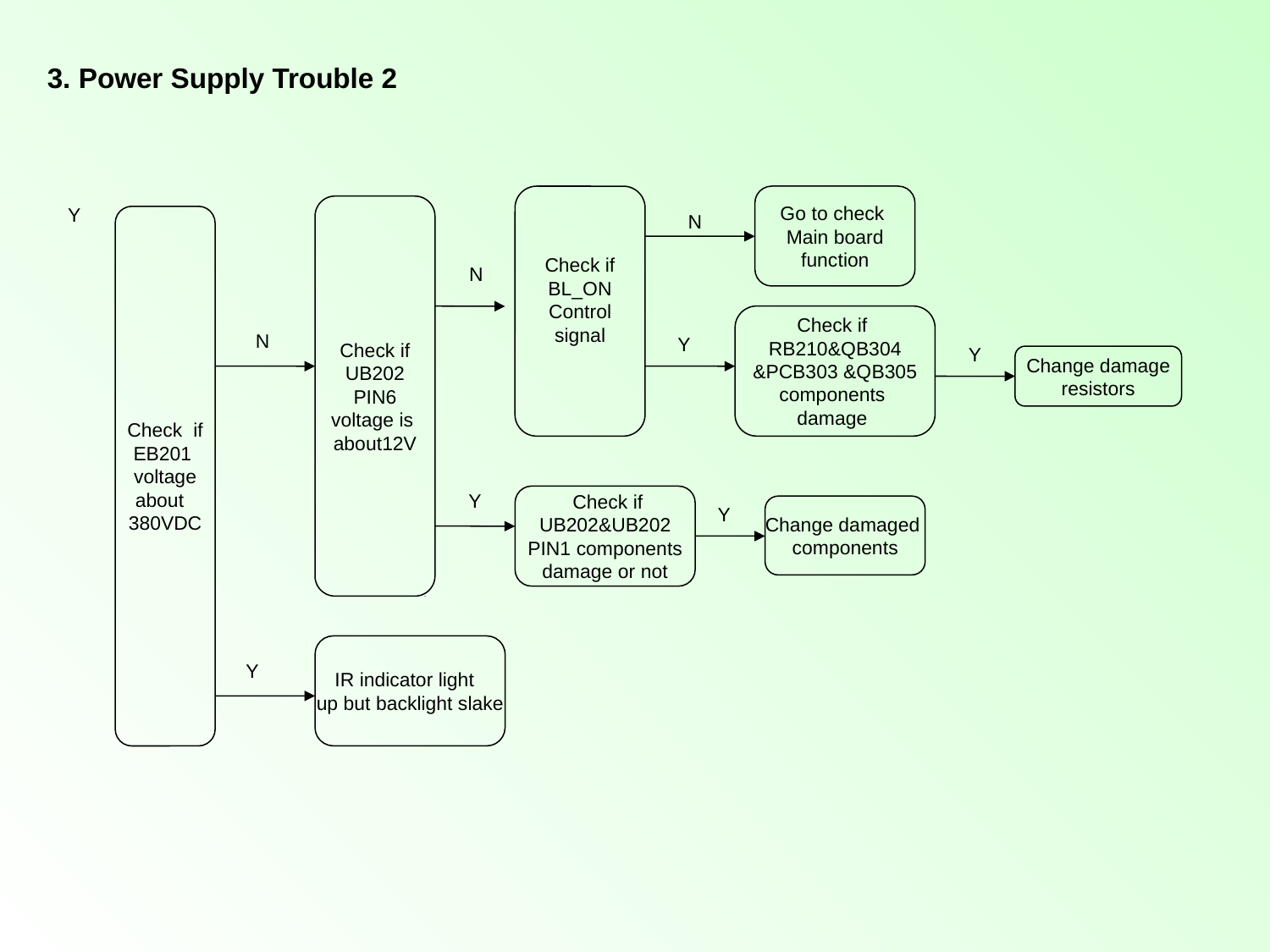

3. Power Supply Trouble 2
Check if BL_ON Control signal

Go to check
Main board
 function
Y
 Check if
UB202 PIN6
voltage is
about12V
Check  if EB201
voltage about
380VDC
N

N

Check if
RB210&QB304 &PCB303 &QB305 components
damage
N
Y
Y
Change damage resistors

Y
 Check if UB202&UB202 PIN1 components
damage or not
Y
Change damaged
components

IR indicator light
up but backlight slake
Y